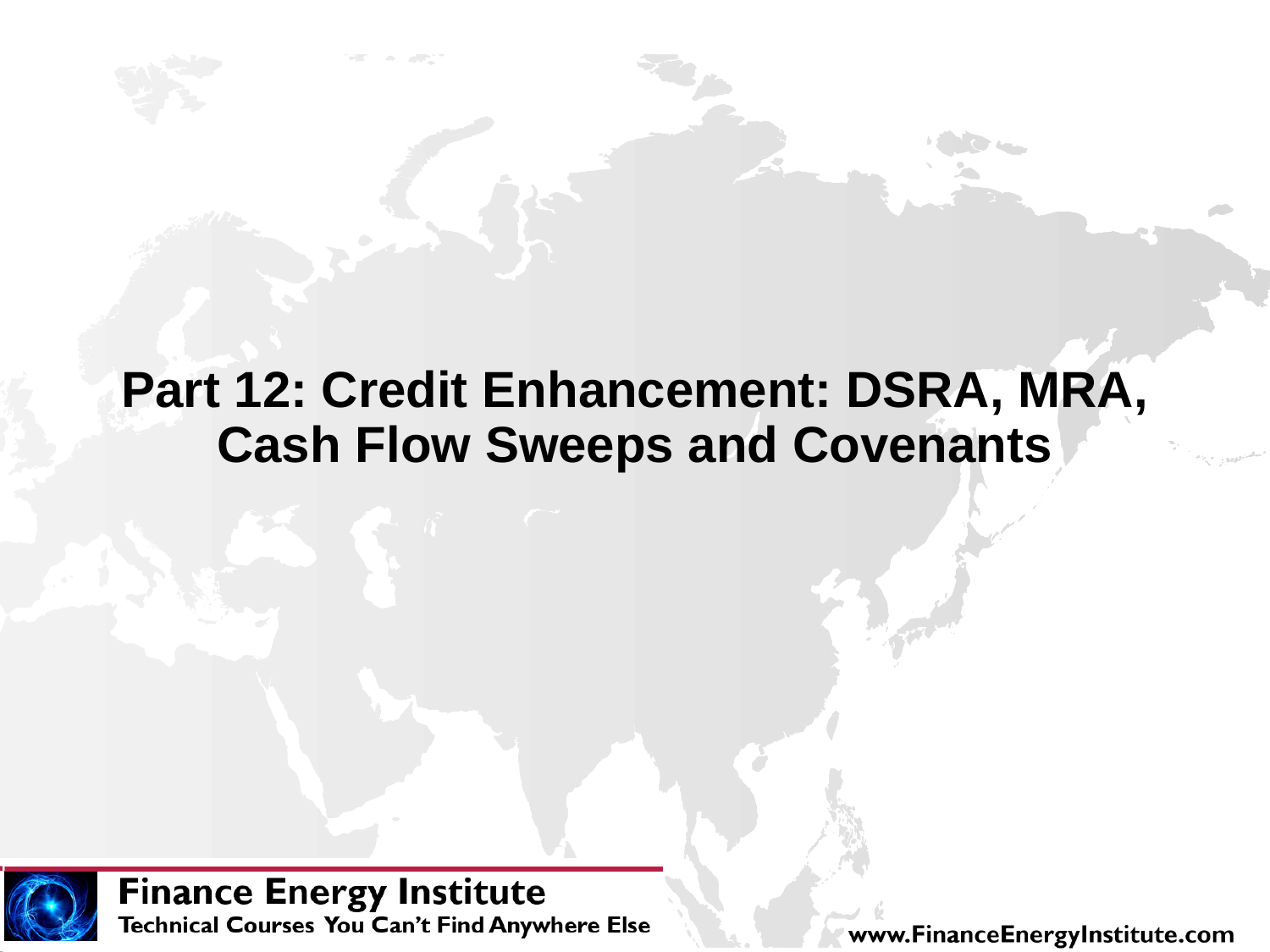

# Part 12: Credit Enhancement: DSRA, MRA, Cash Flow Sweeps and Covenants